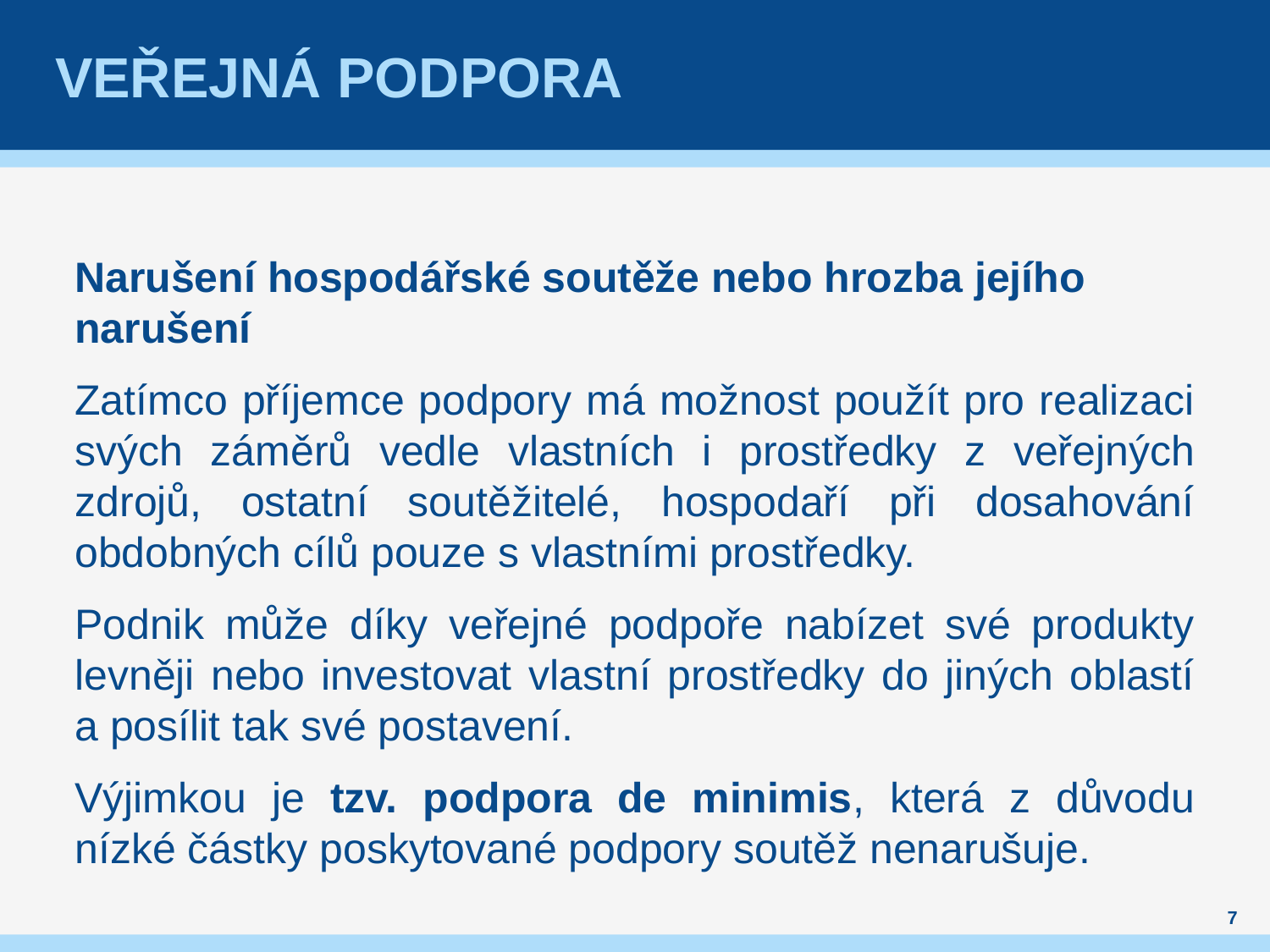

# Veřejná podpora
Narušení hospodářské soutěže nebo hrozba jejího narušení
Zatímco příjemce podpory má možnost použít pro realizaci svých záměrů vedle vlastních i prostředky z veřejných zdrojů, ostatní soutěžitelé, hospodaří při dosahování obdobných cílů pouze s vlastními prostředky.
Podnik může díky veřejné podpoře nabízet své produkty levněji nebo investovat vlastní prostředky do jiných oblastí a posílit tak své postavení.
Výjimkou je tzv. podpora de minimis, která z důvodu nízké částky poskytované podpory soutěž nenarušuje.

7